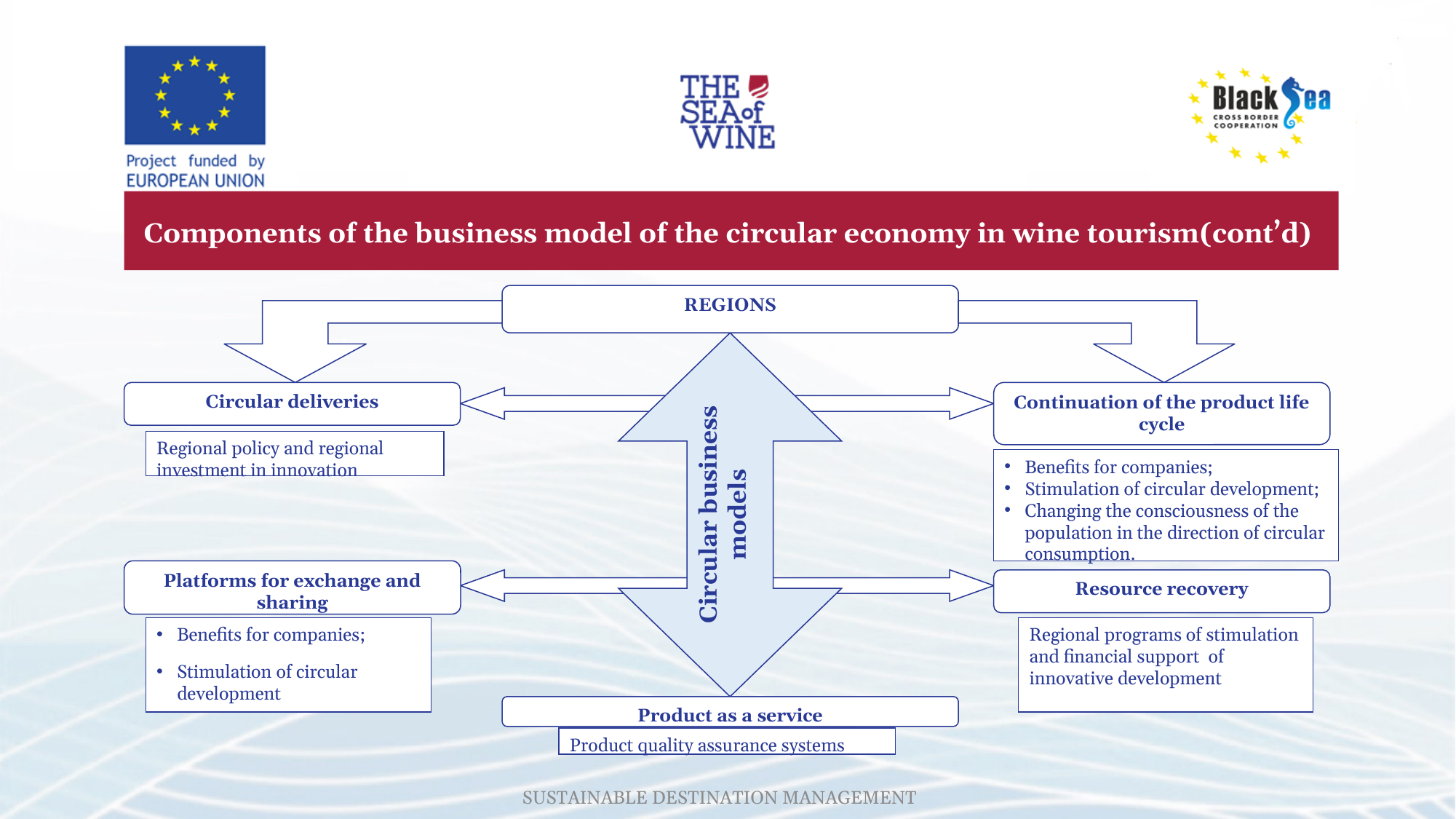

Components of the business model of the circular economy in wine tourism(cont’d)
REGIONS

Circular business models
Circular deliveries
Continuation of the product life cycle

Regional policy and regional investment in innovation
Benefits for companies;
Stimulation of circular development;
Changing the consciousness of the population in the direction of circular consumption.
Platforms for exchange and sharing

Resource recovery
Benefits for companies;
Stimulation of circular development
Regional programs of stimulation and financial support  of innovative development
Product as a service
Product quality assurance systems
SUSTAINABLE DESTINATION MANAGEMENT